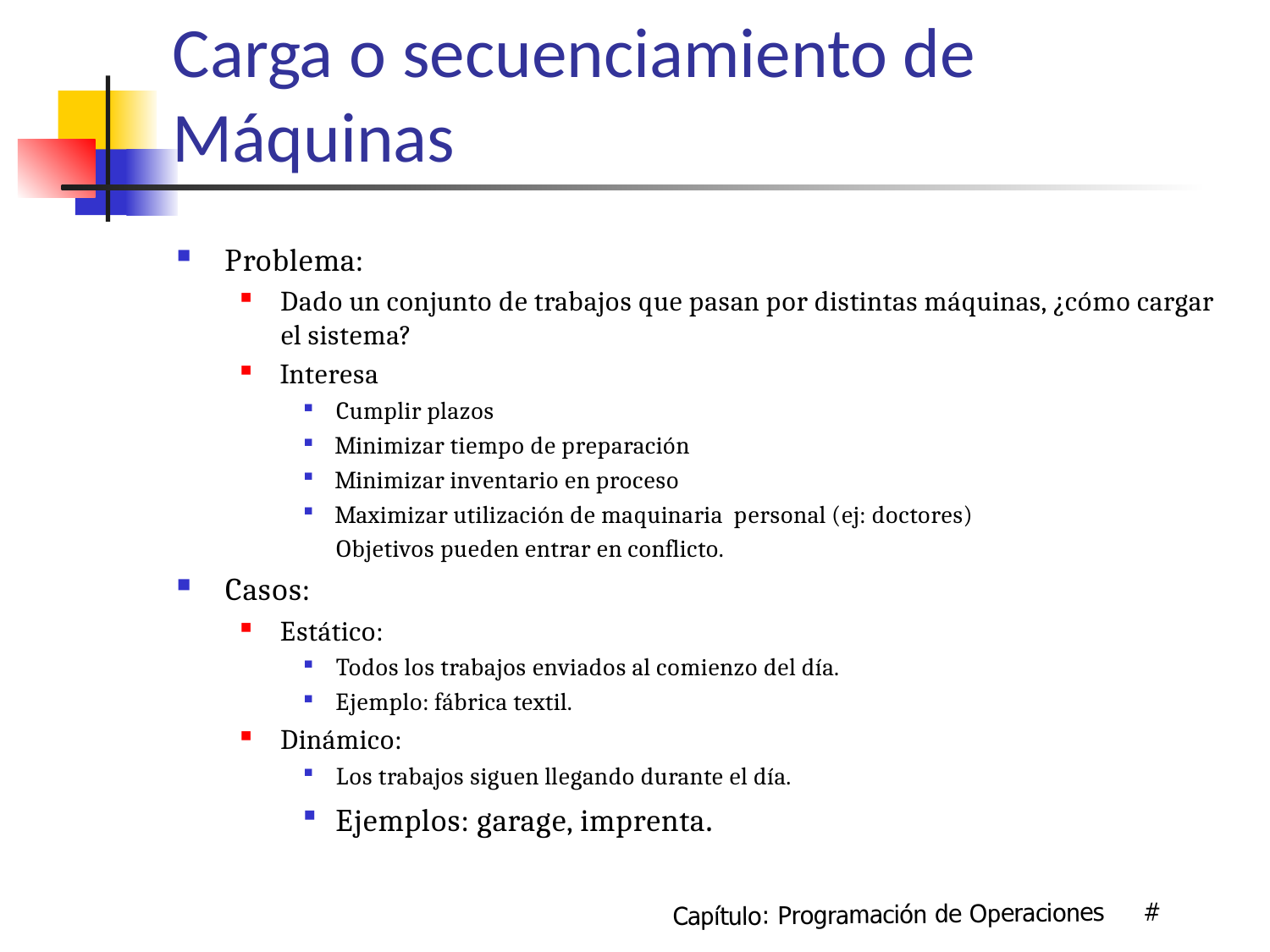

# Carga o secuenciamiento de Máquinas
Problema:
Dado un conjunto de trabajos que pasan por distintas máquinas, ¿cómo cargar el sistema?
Interesa
Cumplir plazos
Minimizar tiempo de preparación
Minimizar inventario en proceso
Maximizar utilización de maquinaria  personal (ej: doctores)
	Objetivos pueden entrar en conflicto.
Casos:
Estático:
Todos los trabajos enviados al comienzo del día.
Ejemplo: fábrica textil.
Dinámico:
Los trabajos siguen llegando durante el día.
Ejemplos: garage, imprenta.
Capítulo: Programación de Operaciones     #